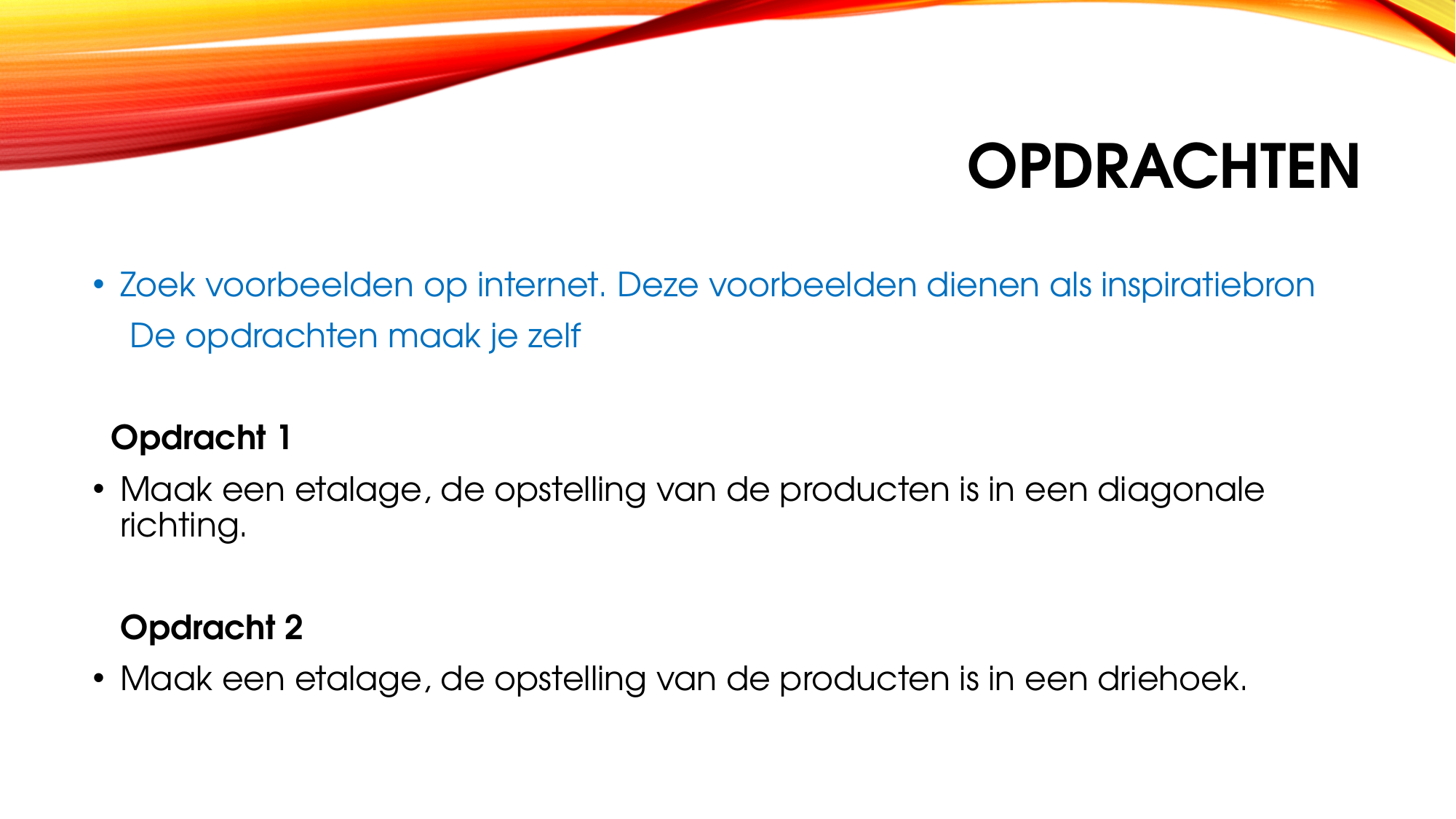

# opdrachten
Zoek voorbeelden op internet. Deze voorbeelden dienen als inspiratiebron
    De opdrachten maak je zelf

  Opdracht 1
Maak een etalage, de opstelling van de producten is in een diagonale richting.

   Opdracht 2
Maak een etalage, de opstelling van de producten is in een driehoek.